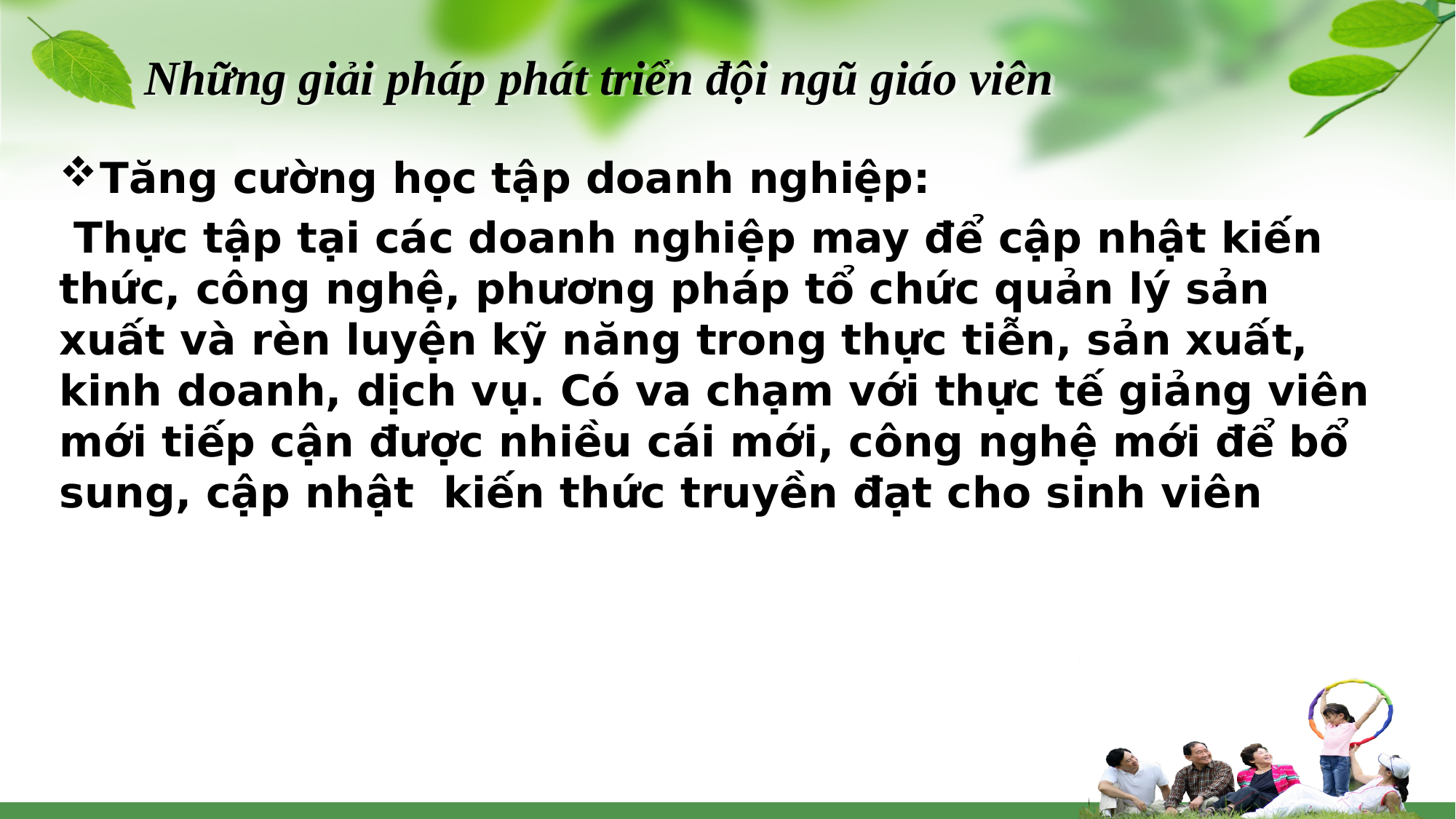

# Những giải pháp phát triển đội ngũ giáo viên
Tăng cường học tập doanh nghiệp:
 Thực tập tại các doanh nghiệp may để cập nhật kiến thức, công nghệ, phương pháp tổ chức quản lý sản xuất và rèn luyện kỹ năng trong thực tiễn, sản xuất, kinh doanh, dịch vụ. Có va chạm với thực tế giảng viên mới tiếp cận được nhiều cái mới, công nghệ mới để bổ sung, cập nhật  kiến thức truyền đạt cho sinh viên